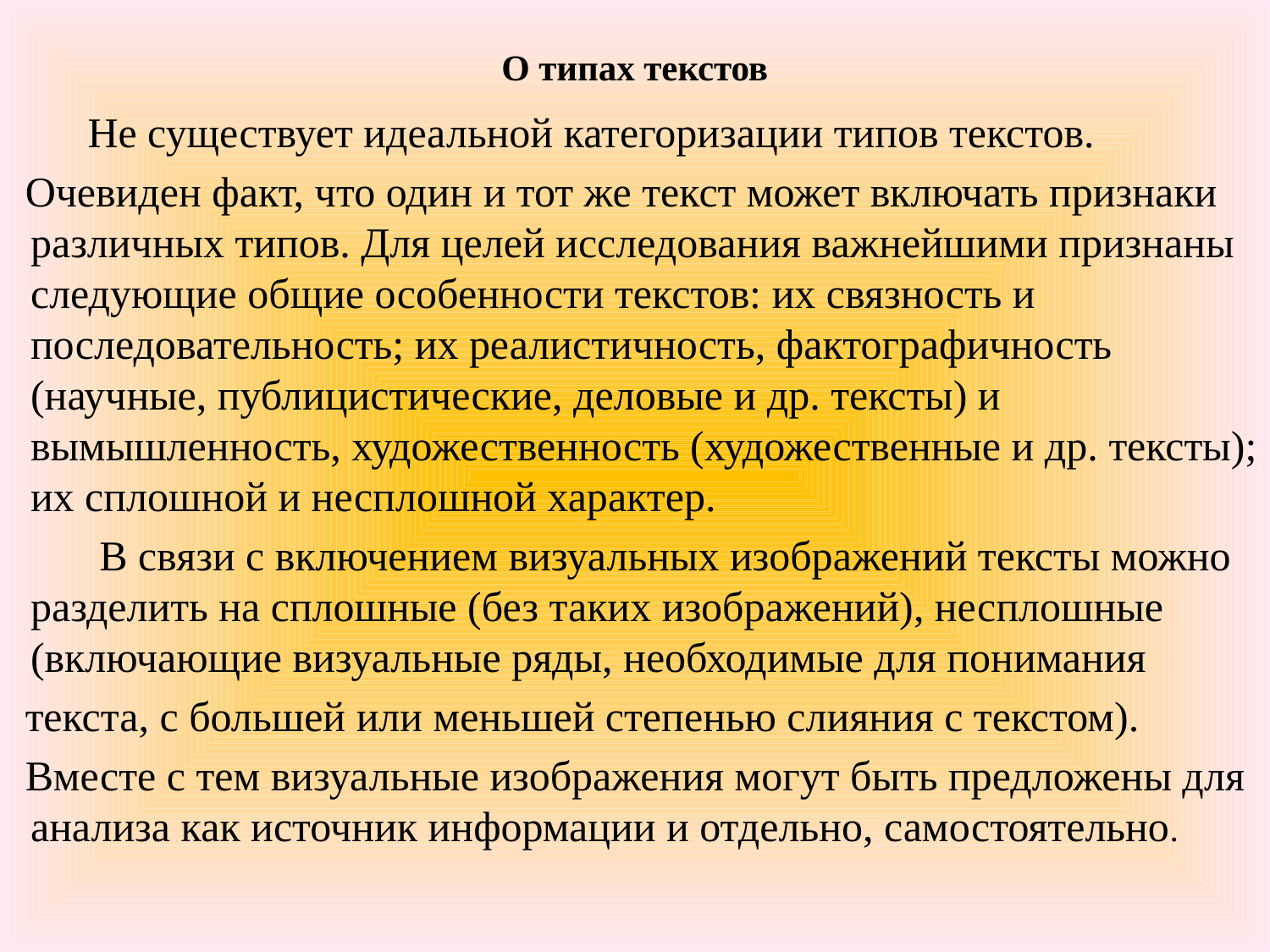

# О типах текстов
           Не существует идеальной категоризации типов текстов.
    Очевиден факт, что один и тот же текст может включать признаки различных типов. Для целей исследования важнейшими признаны следующие общие особенности текстов: их связность и последовательность; их реалистичность, фактографичность (научные, публицистические, деловые и др. тексты) и вымышленность, художественность (художественные и др. тексты); их сплошной и несплошной характер.
           В связи с включением визуальных изображений тексты можно разделить на сплошные (без таких изображений), несплошные (включающие визуальные ряды, необходимые для понимания
    текста, с большей или меньшей степенью слияния с текстом).
    Вместе с тем визуальные изображения могут быть предложены для анализа как источник информации и отдельно, самостоятельно.